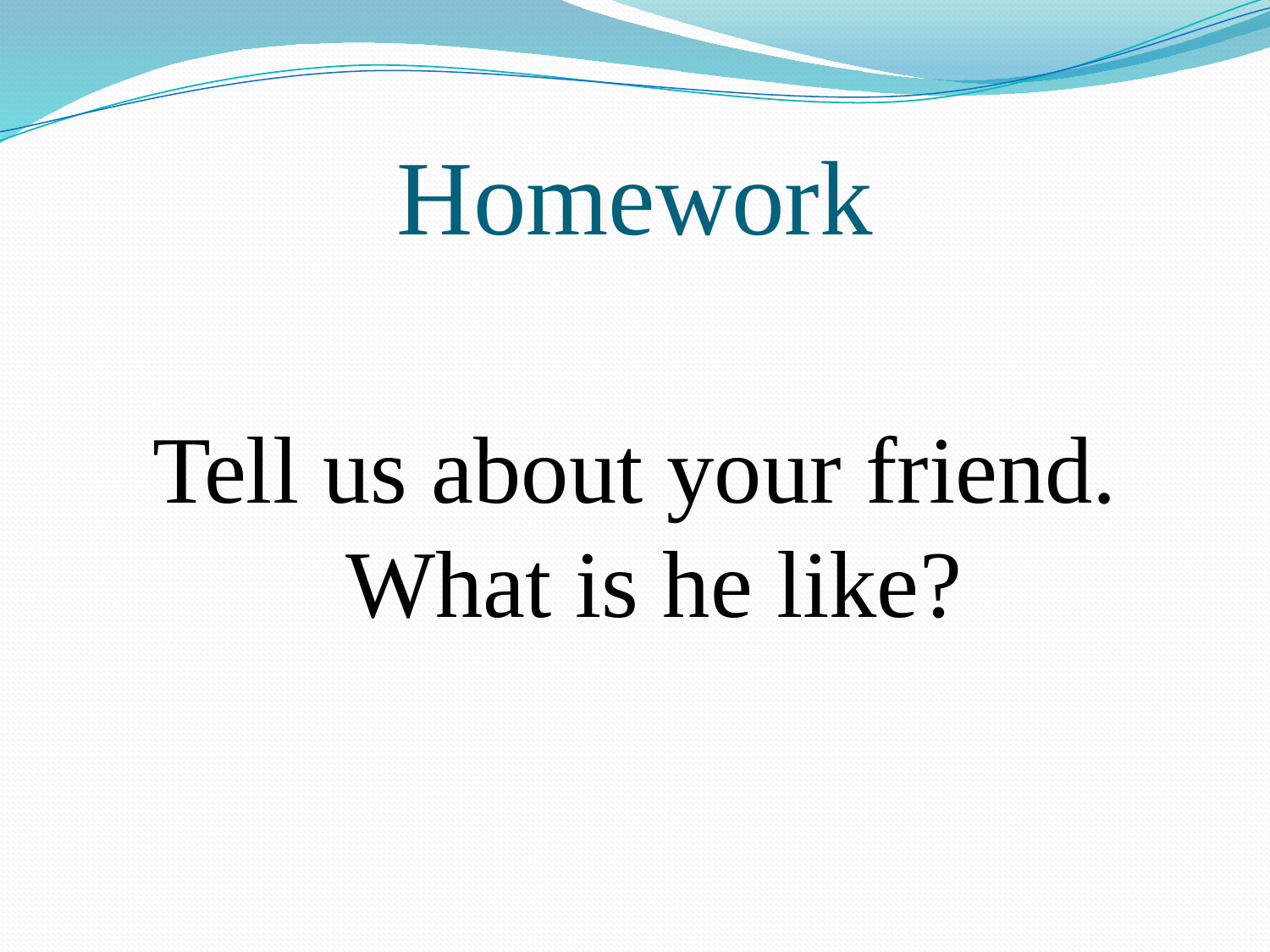

# Homework

Tell us about your friend. What is he like?